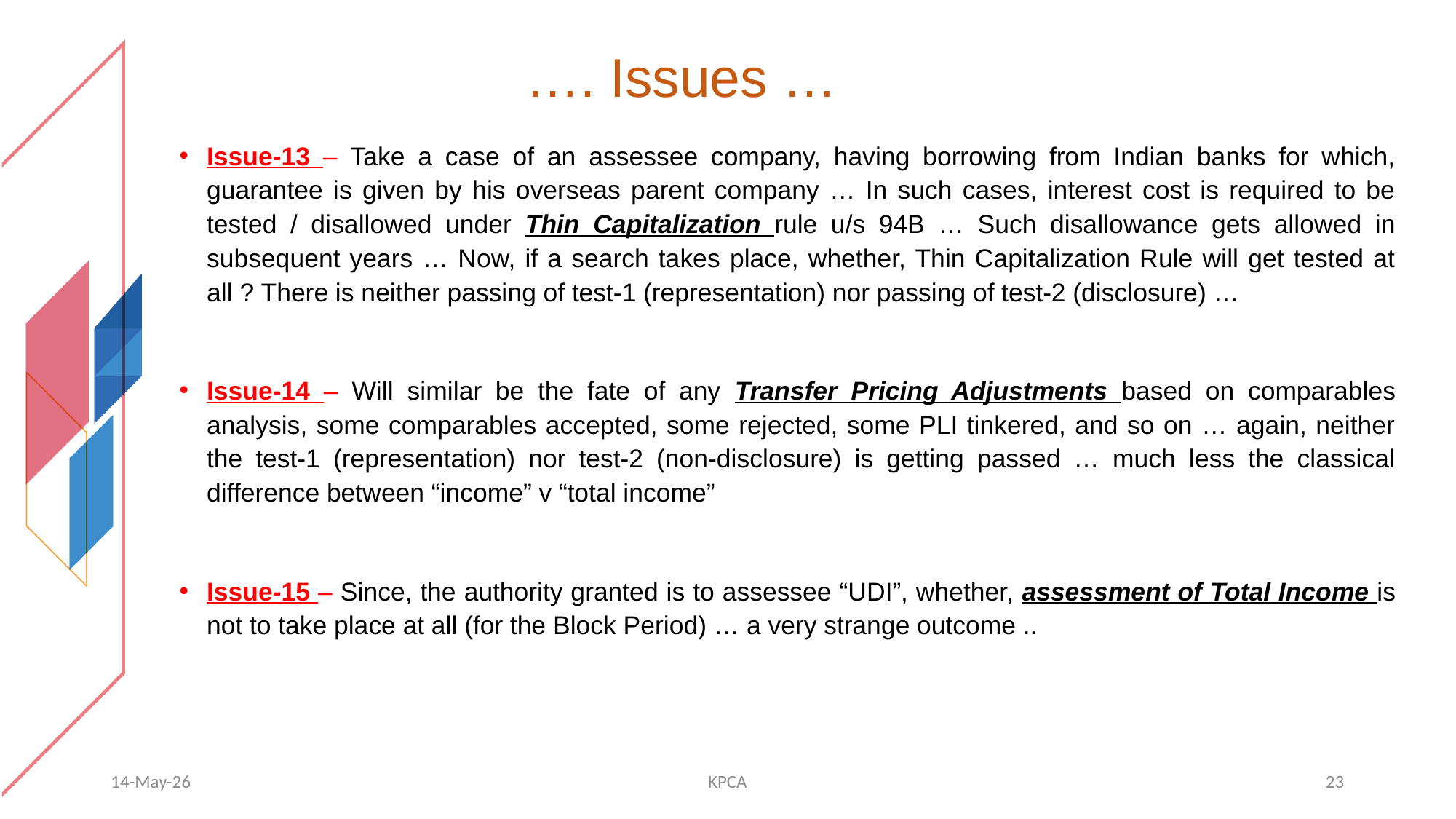

# …. Issues …
Issue-13 – Take a case of an assessee company, having borrowing from Indian banks for which, guarantee is given by his overseas parent company … In such cases, interest cost is required to be tested / disallowed under Thin Capitalization rule u/s 94B … Such disallowance gets allowed in subsequent years … Now, if a search takes place, whether, Thin Capitalization Rule will get tested at all ? There is neither passing of test-1 (representation) nor passing of test-2 (disclosure) …

Issue-14 – Will similar be the fate of any Transfer Pricing Adjustments based on comparables analysis, some comparables accepted, some rejected, some PLI tinkered, and so on … again, neither the test-1 (representation) nor test-2 (non-disclosure) is getting passed … much less the classical difference between “income” v “total income”

Issue-15 – Since, the authority granted is to assessee “UDI”, whether, assessment of Total Income is not to take place at all (for the Block Period) … a very strange outcome ..

14-May-26
KPCA
23